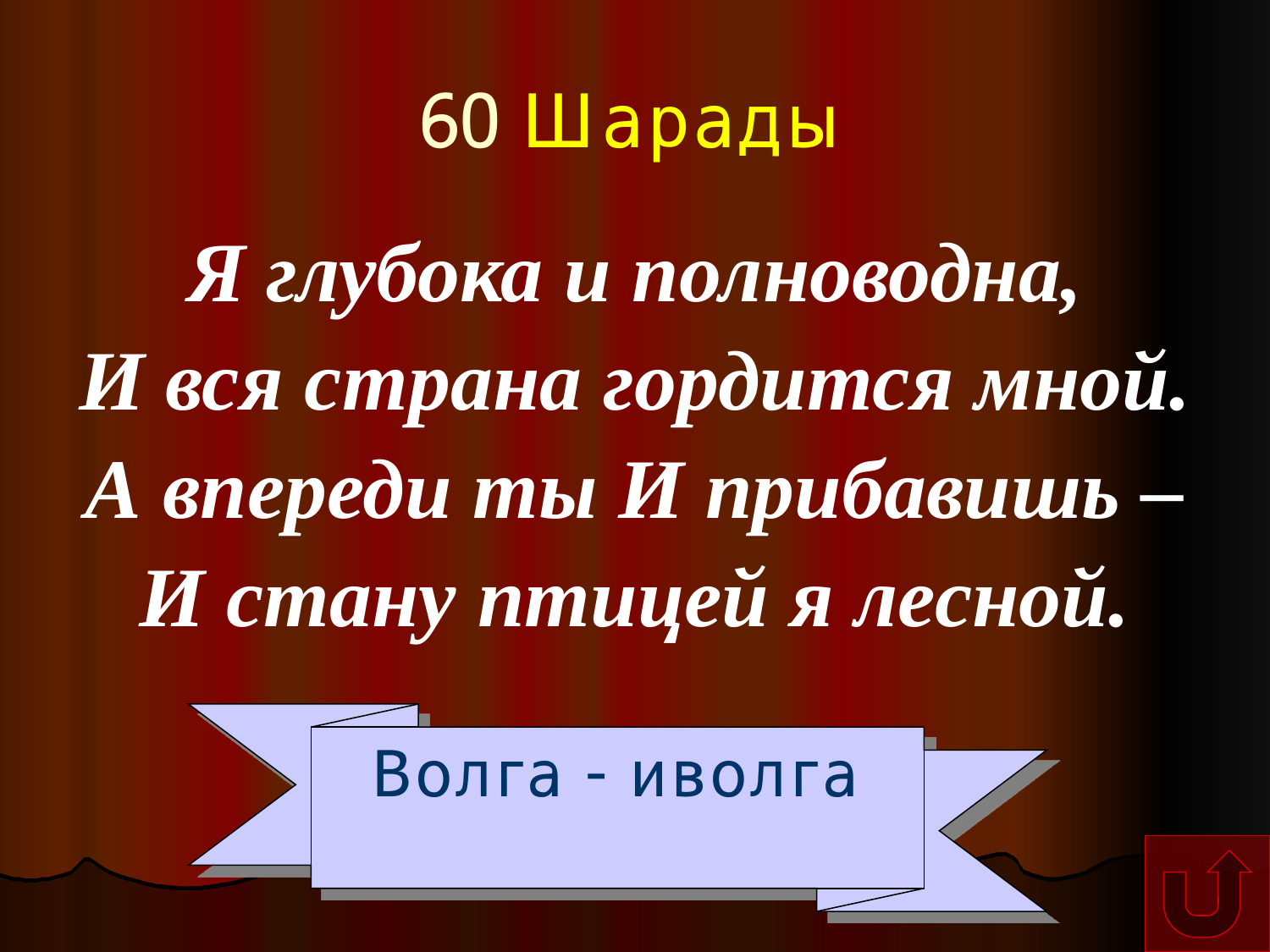

# 60 Шарады
Я глубока и полноводна,
И вся страна гордится мной.
А впереди ты И прибавишь –
И стану птицей я лесной.
Волга - иволга